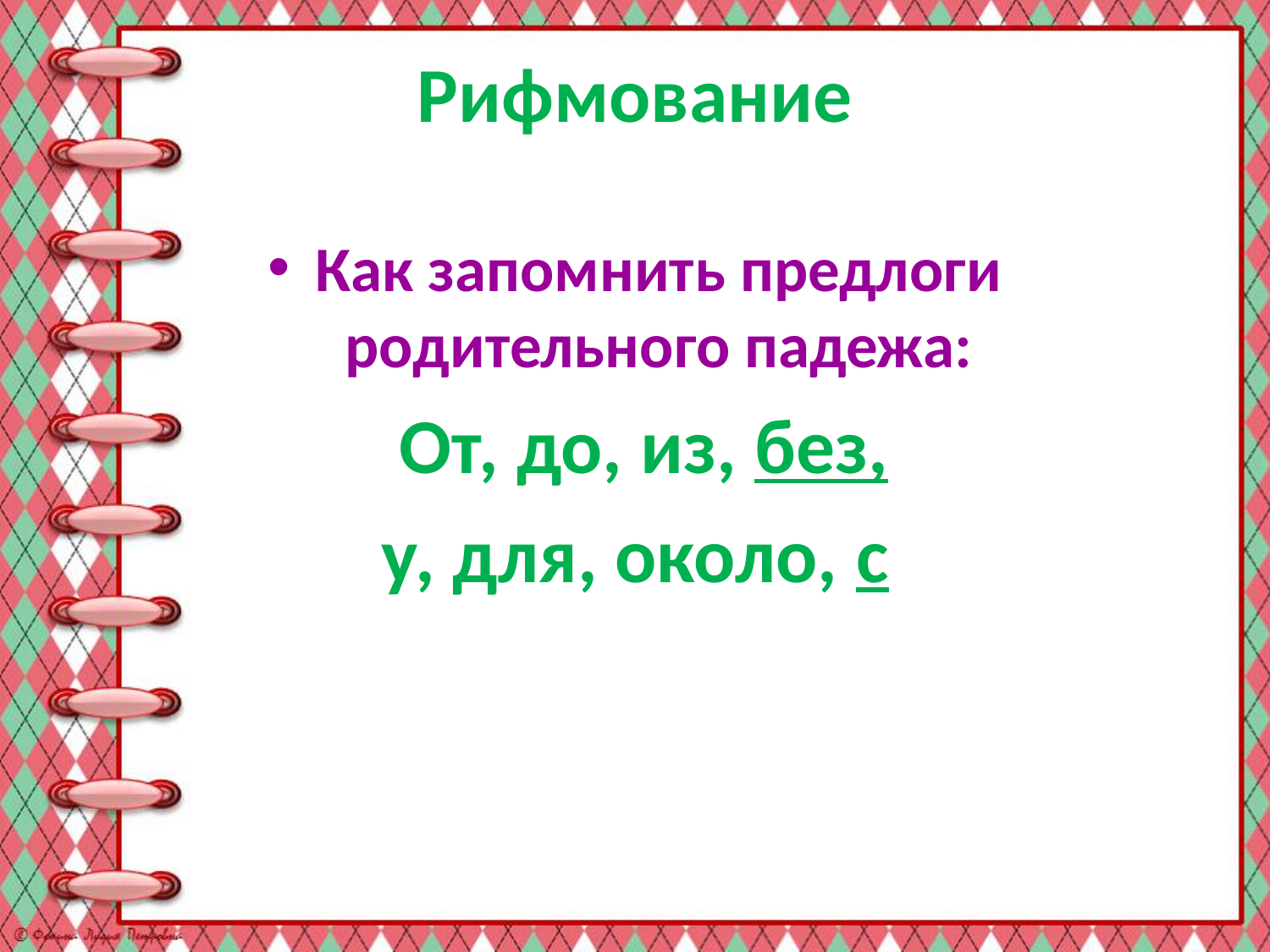

# Рифмование
Как запомнить предлоги родительного падежа:
  От, до, из, без,
у, для, около, с